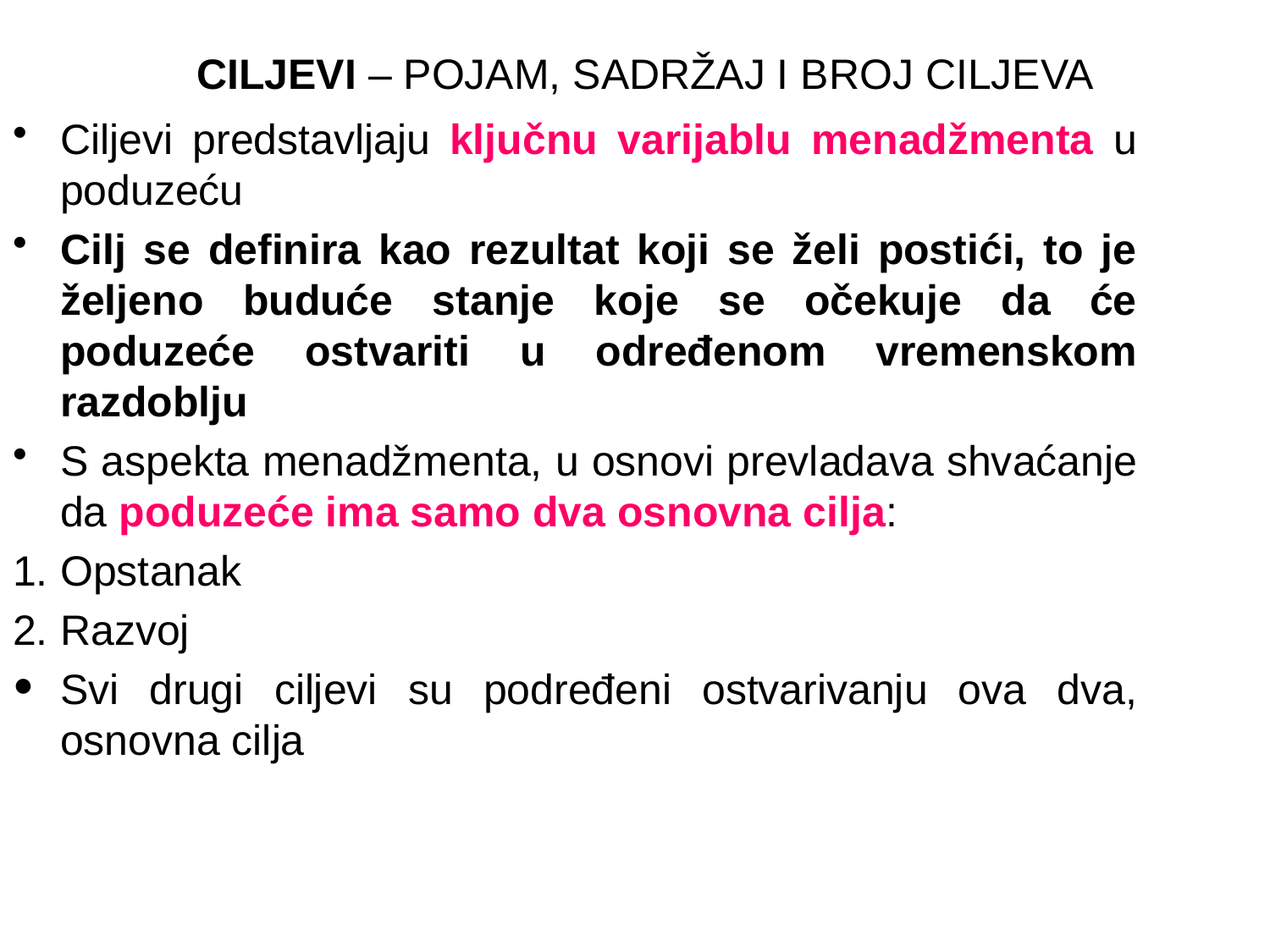

CILJEVI – POJAM, SADRŽAJ I BROJ CILJEVA
Ciljevi predstavljaju ključnu varijablu menadžmenta u poduzeću
Cilj se definira kao rezultat koji se želi postići, to je željeno buduće stanje koje se očekuje da će poduzeće ostvariti u određenom vremenskom razdoblju
S aspekta menadžmenta, u osnovi prevladava shvaćanje da poduzeće ima samo dva osnovna cilja:
Opstanak
Razvoj
Svi drugi ciljevi su podređeni ostvarivanju ova dva, osnovna cilja